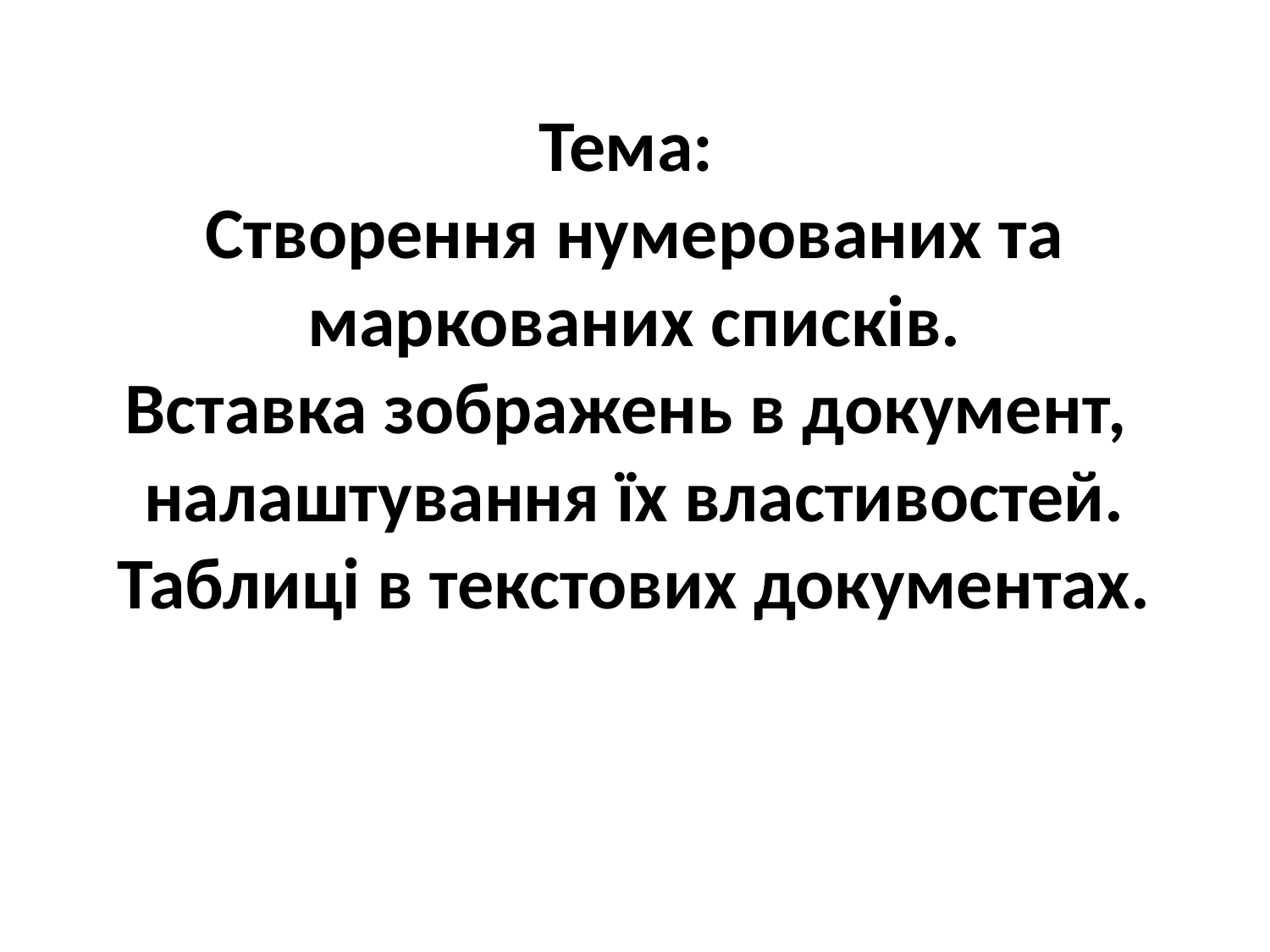

# Тема: Cтворення нумерованих та маркованих списків. Вставка зображень в документ,  налаштування їх властивостей. Таблиці в текстових документах.